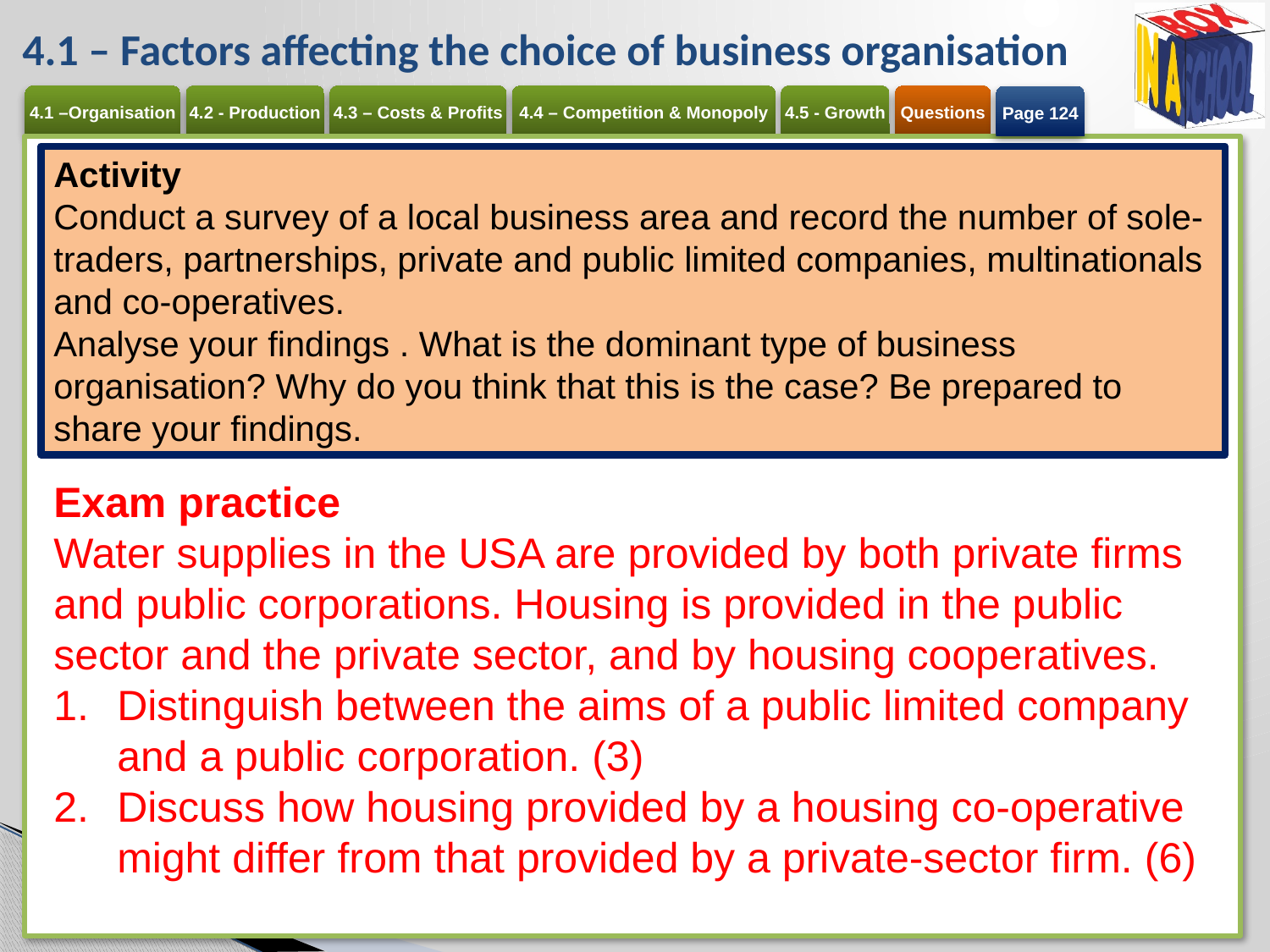

# 4.1 – Factors affecting the choice of business organisation
Page 124
Activity
Conduct a survey of a local business area and record the number of sole-traders, partnerships, private and public limited companies, multinationals and co-operatives.
Analyse your findings . What is the dominant type of business organisation? Why do you think that this is the case? Be prepared to share your findings.
Exam practice
Water supplies in the USA are provided by both private firms and public corporations. Housing is provided in the public sector and the private sector, and by housing cooperatives.
Distinguish between the aims of a public limited company and a public corporation. (3)
Discuss how housing provided by a housing co-operative might differ from that provided by a private-sector firm. (6)